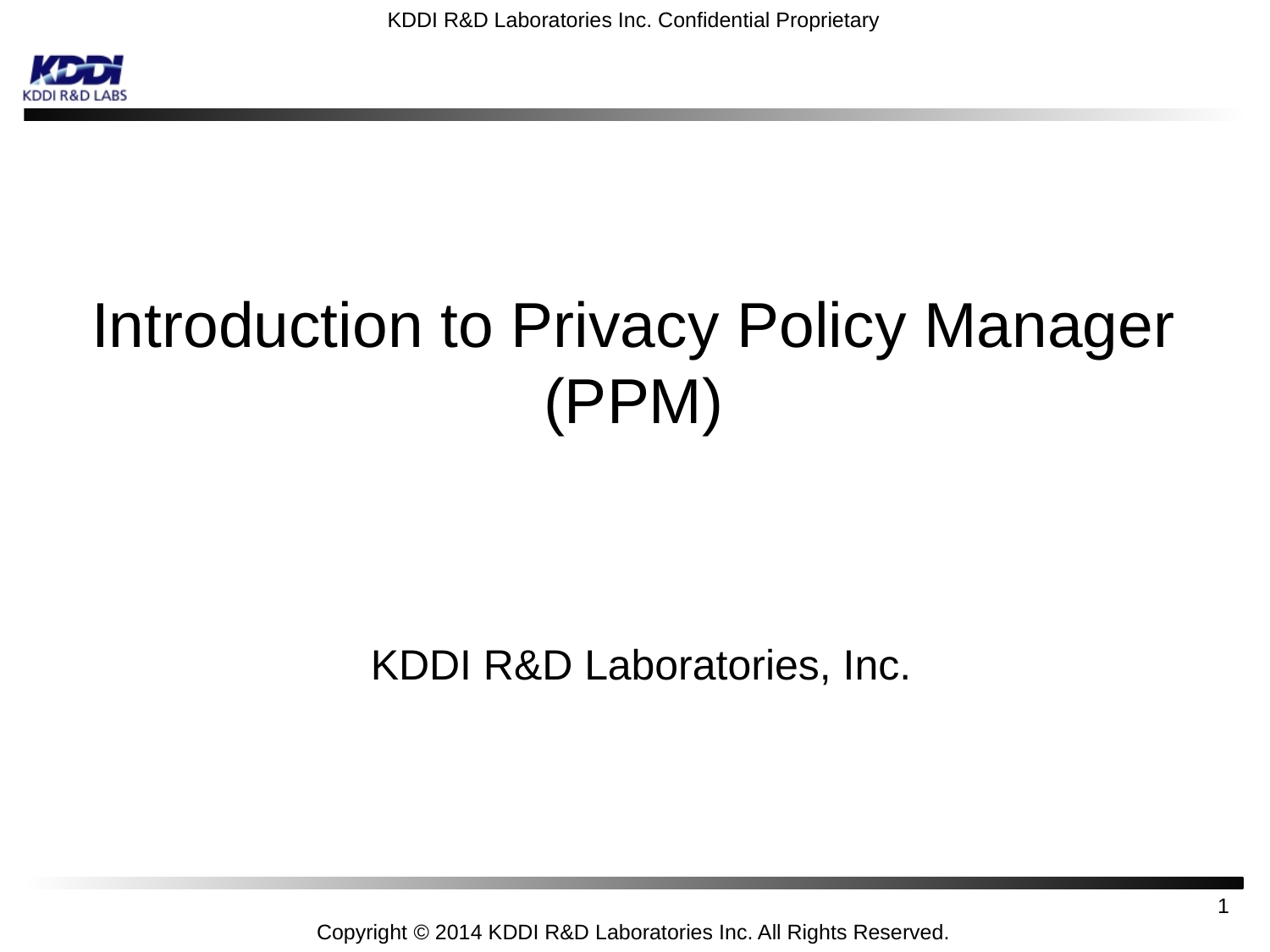

# Introduction to Privacy Policy Manager (PPM)

KDDI R&D Laboratories, Inc.
1